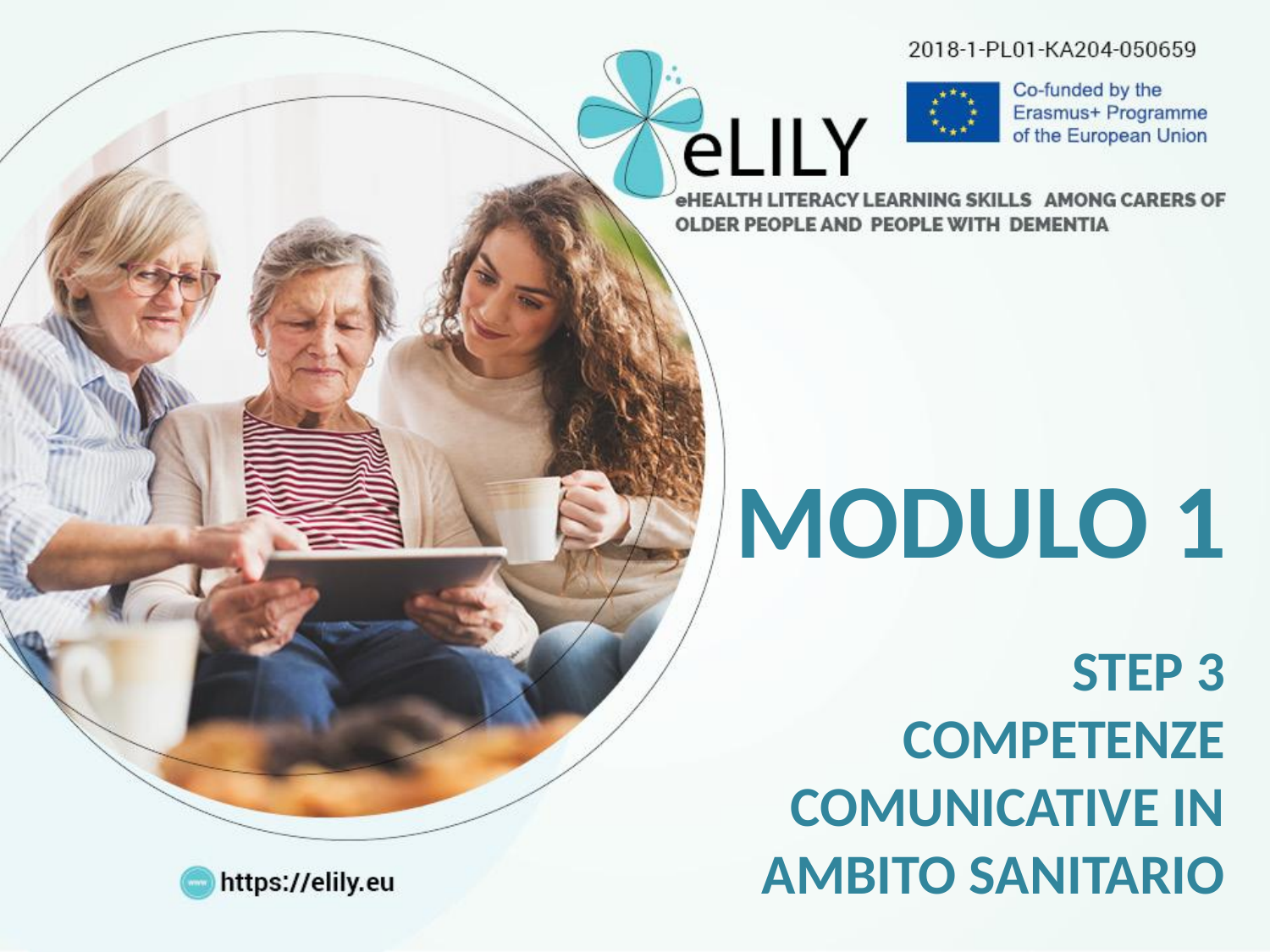

MODULO 1
STEP 3
COMPETENZE COMUNICATIVE IN AMBITO SANITARIO